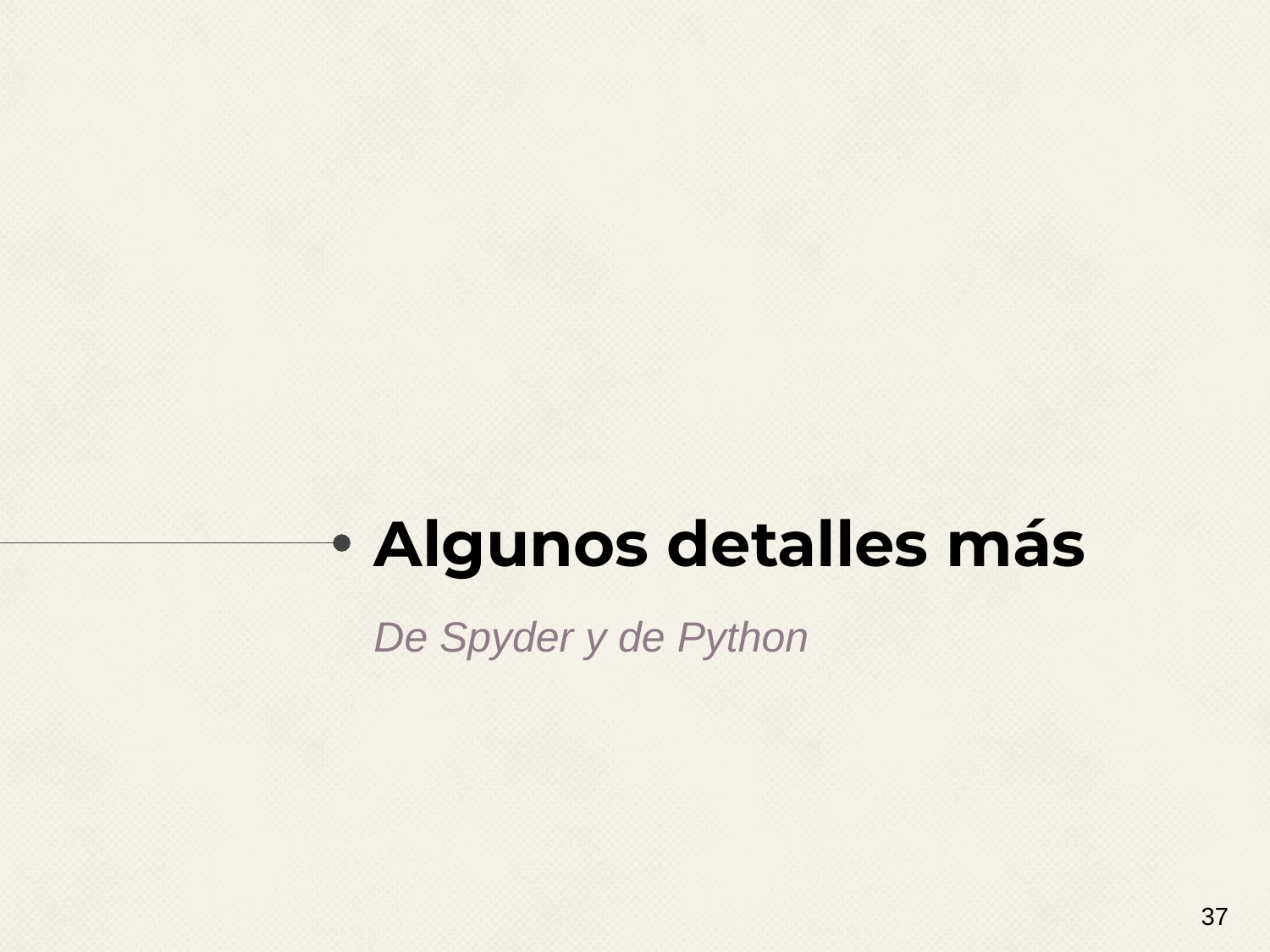

# Algunos detalles más
De Spyder y de Python
37